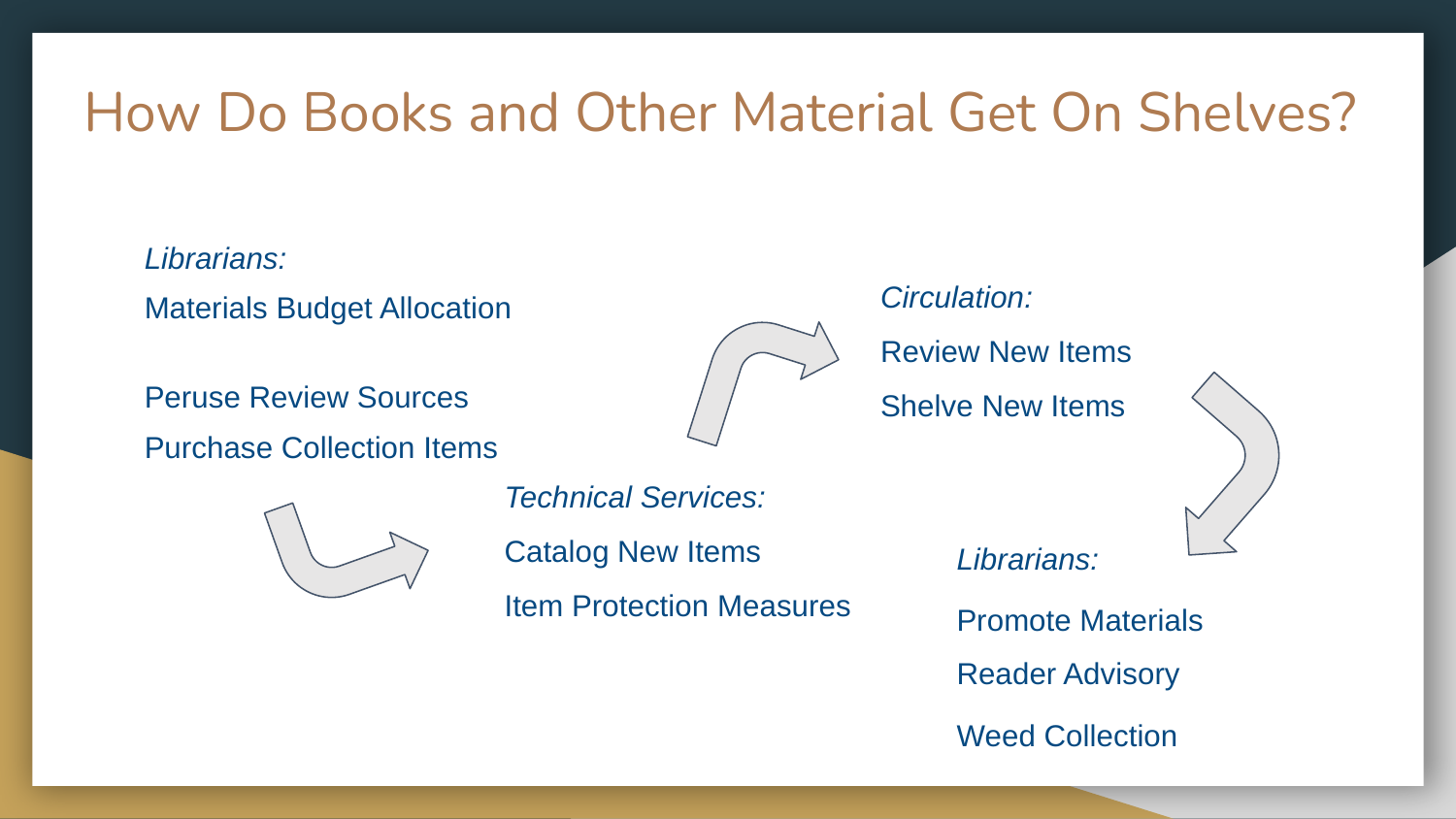

# How Do Books and Other Material Get On Shelves?

Librarians:
Circulation:
Materials Budget Allocation

Review New Items
Peruse Review Sources
Shelve New Items

Purchase Collection Items
Technical Services:

Catalog New Items

Librarians:
Item Protection Measures
Promote Materials
Reader Advisory
Weed Collection